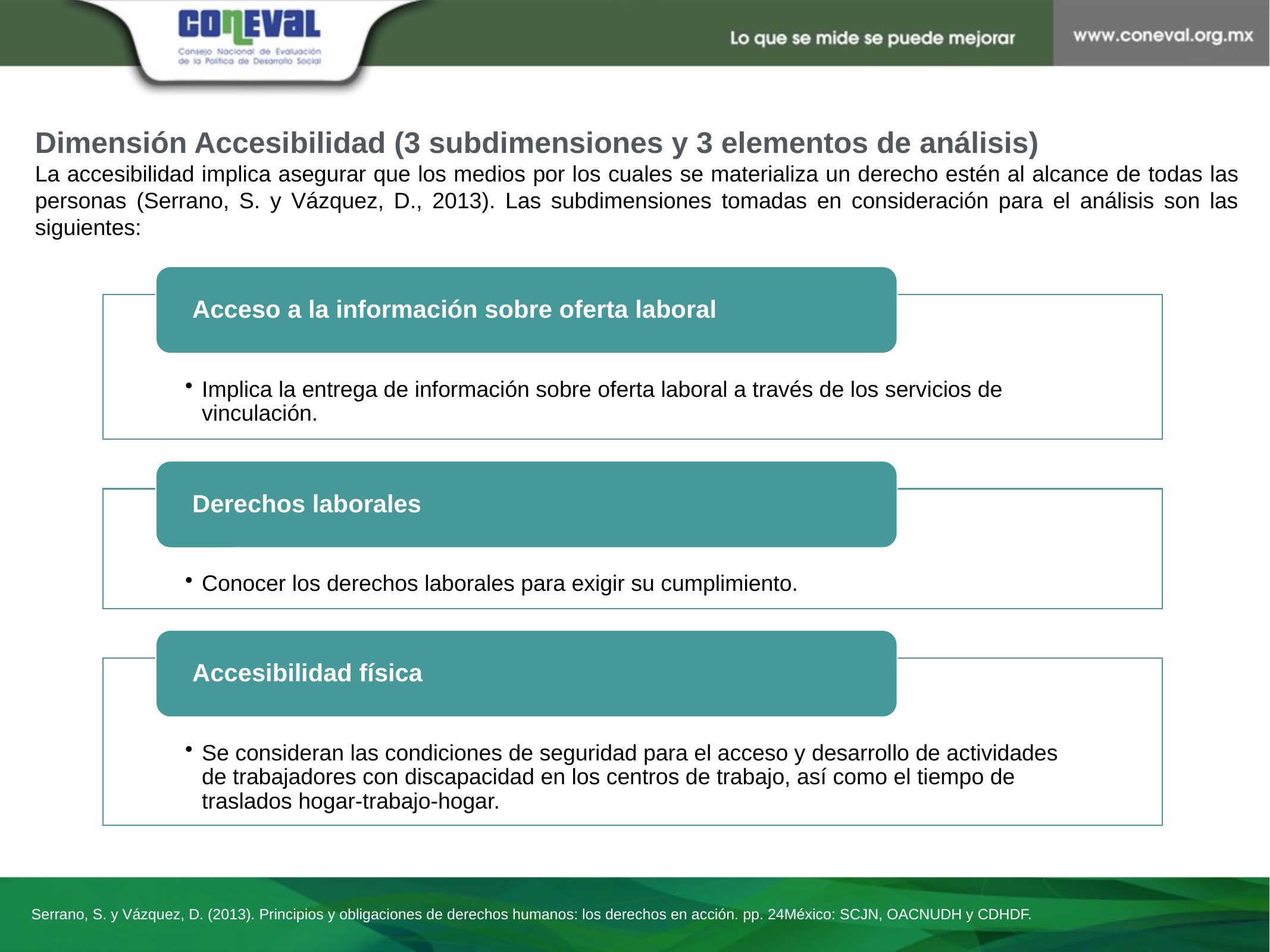

Dimensión Accesibilidad (3 subdimensiones y 3 elementos de análisis)
La accesibilidad implica asegurar que los medios por los cuales se materializa un derecho estén al alcance de todas las personas (Serrano, S. y Vázquez, D., 2013). Las subdimensiones tomadas en consideración para el análisis son las siguientes:

Implica la entrega de información sobre oferta laboral a través de los servicios de vinculación.
Acceso a la información sobre oferta laboral
Conocer los derechos laborales para exigir su cumplimiento.
Derechos laborales
Se consideran las condiciones de seguridad para el acceso y desarrollo de actividades de trabajadores con discapacidad en los centros de trabajo, así como el tiempo de traslados hogar-trabajo-hogar.
Accesibilidad física
Serrano, S. y Vázquez, D. (2013). Principios y obligaciones de derechos humanos: los derechos en acción. pp. 24México: SCJN, OACNUDH y CDHDF.